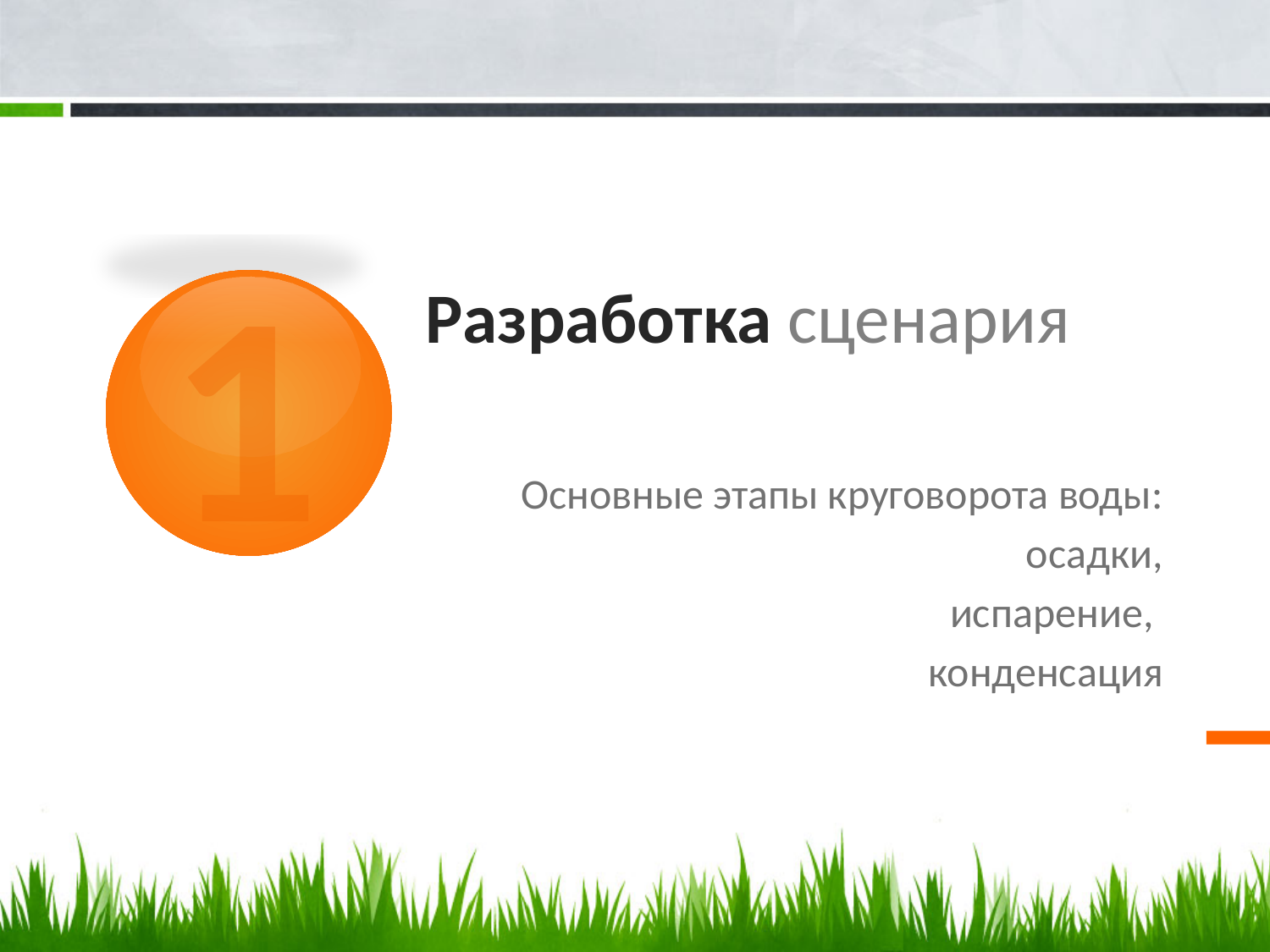

# Разработка сценария
1
Основные этапы круговорота воды:
осадки,
испарение,
конденсация